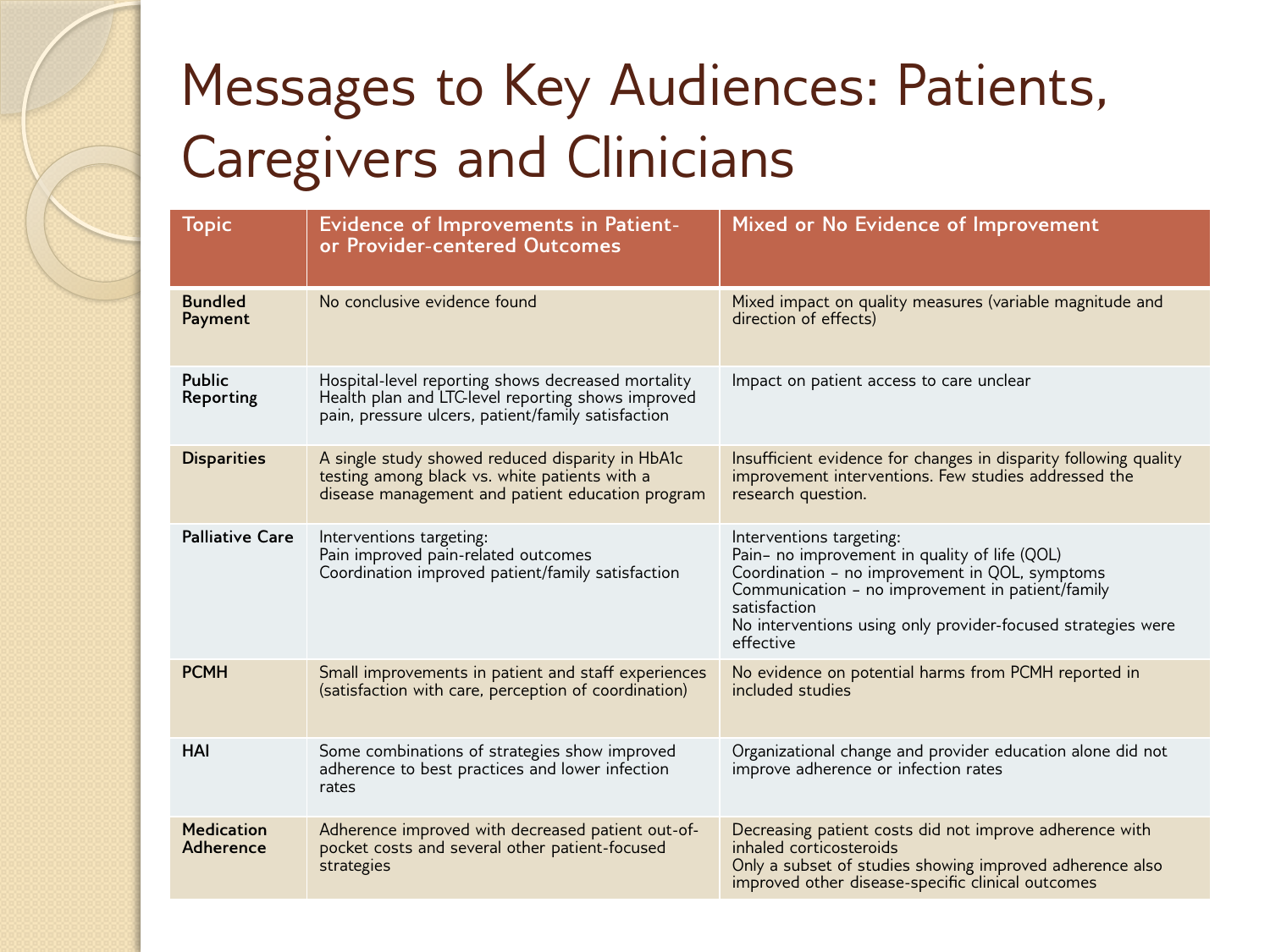

# Messages to Key Audiences: Patients, Caregivers and Clinicians
| Topic | Evidence of Improvements in Patient- or Provider-centered Outcomes | Mixed or No Evidence of Improvement |
| --- | --- | --- |
| Bundled Payment | No conclusive evidence found | Mixed impact on quality measures (variable magnitude and direction of effects) |
| Public Reporting | Hospital-level reporting shows decreased mortality Health plan and LTC-level reporting shows improved pain, pressure ulcers, patient/family satisfaction | Impact on patient access to care unclear |
| Disparities | A single study showed reduced disparity in HbA1c testing among black vs. white patients with a disease management and patient education program | Insufficient evidence for changes in disparity following quality improvement interventions. Few studies addressed the research question. |
| Palliative Care | Interventions targeting: Pain improved pain-related outcomes Coordination improved patient/family satisfaction | Interventions targeting: Pain– no improvement in quality of life (QOL) Coordination – no improvement in QOL, symptoms Communication – no improvement in patient/family satisfaction No interventions using only provider-focused strategies were effective |
| PCMH | Small improvements in patient and staff experiences (satisfaction with care, perception of coordination) | No evidence on potential harms from PCMH reported in included studies |
| HAI | Some combinations of strategies show improved adherence to best practices and lower infection rates | Organizational change and provider education alone did not improve adherence or infection rates |
| Medication Adherence | Adherence improved with decreased patient out-of-pocket costs and several other patient-focused strategies | Decreasing patient costs did not improve adherence with inhaled corticosteroids Only a subset of studies showing improved adherence also improved other disease-specific clinical outcomes |